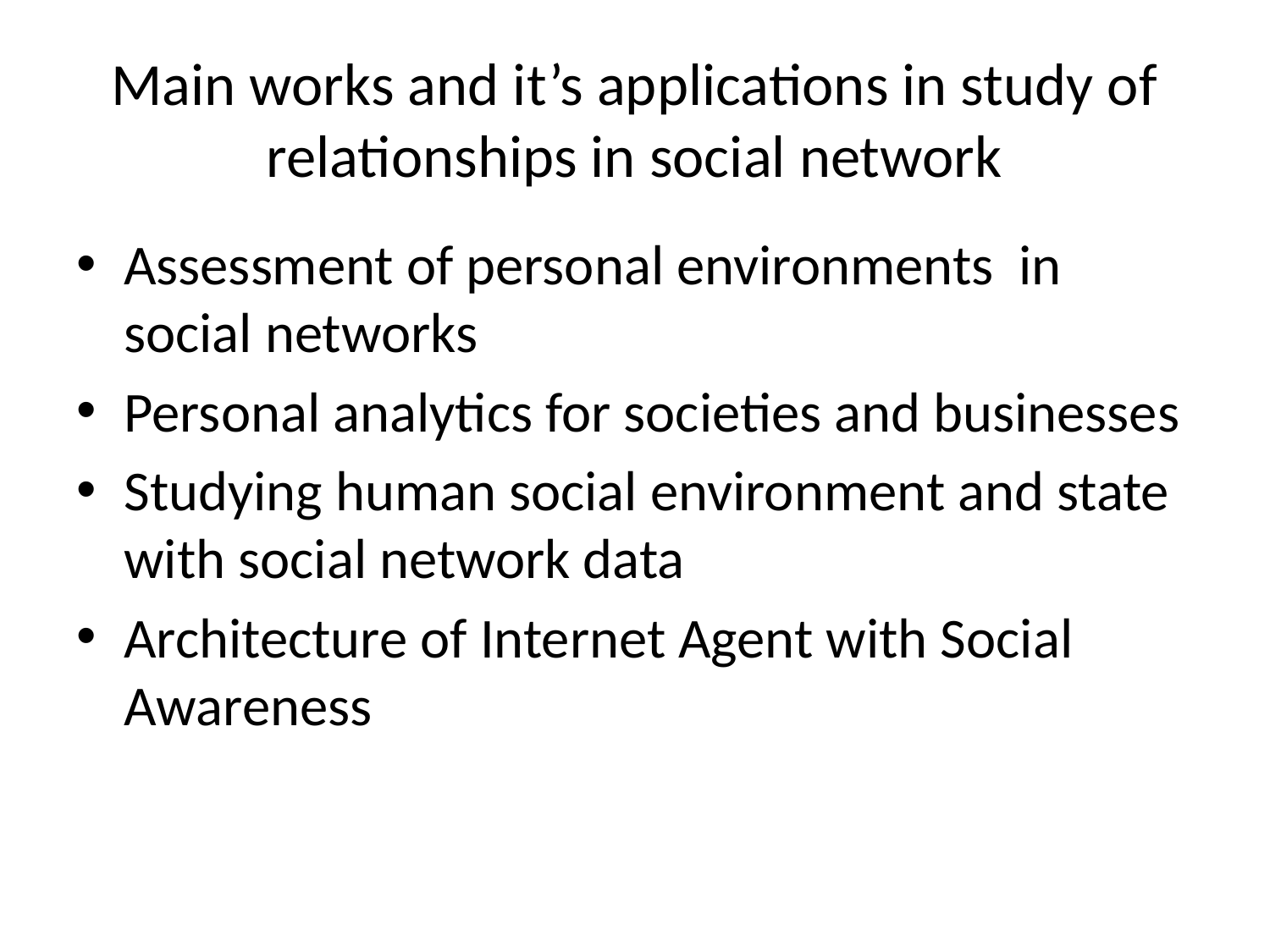

# Main works and it’s applications in study of relationships in social network
Assessment of personal environments  in social networks
Personal analytics for societies and businesses
Studying human social environment and state with social network data
Architecture of Internet Agent with Social Awareness